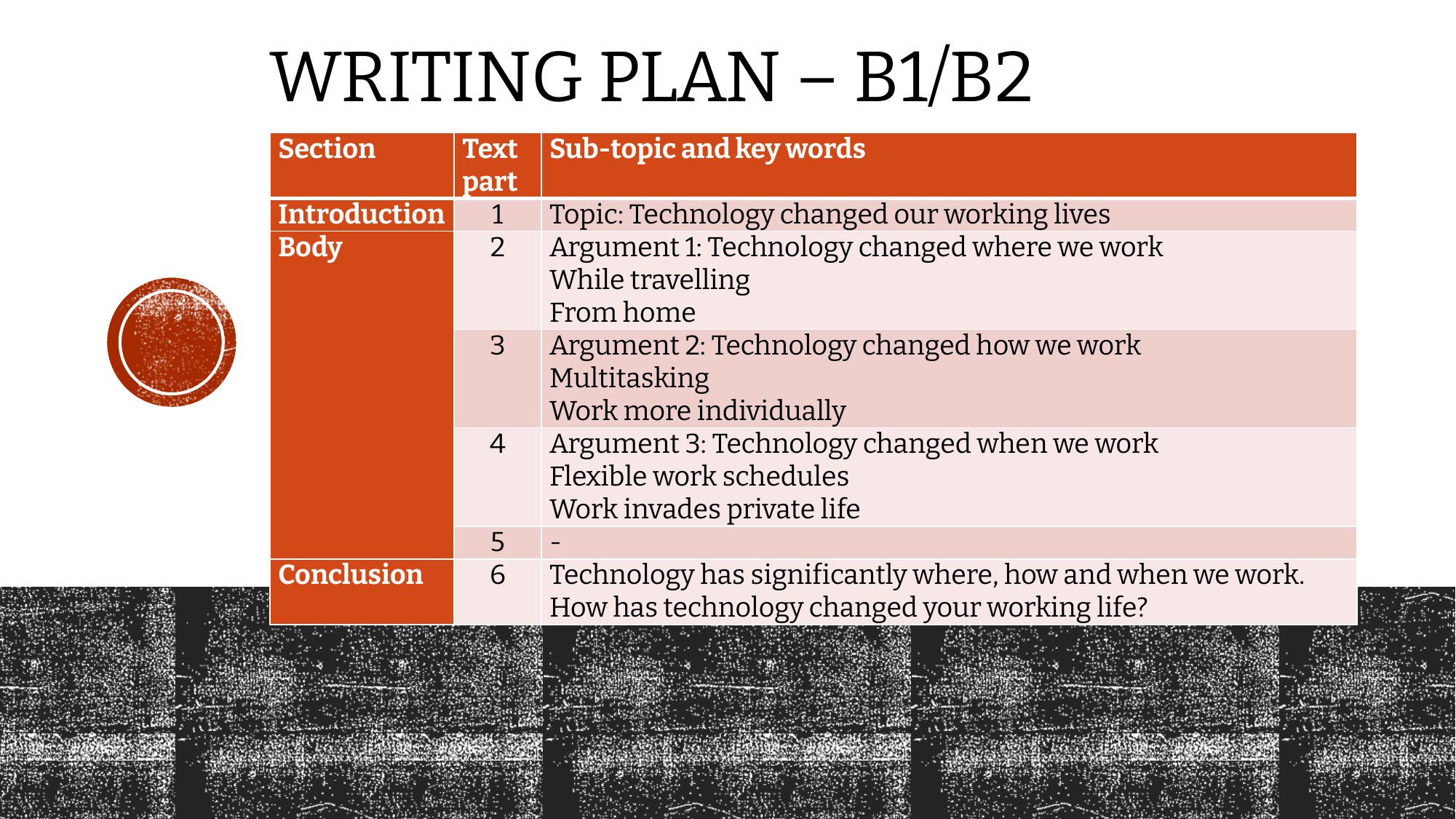

# Writing plan – b1/b2
| Section | Text part | Sub-topic and key words |
| --- | --- | --- |
| Introduction | 1 | Topic: Technology changed our working lives |
| Body | 2 | Argument 1: Technology changed where we work While travelling From home |
|  | 3 | Argument 2: Technology changed how we work Multitasking Work more individually |
|  | 4 | Argument 3: Technology changed when we work Flexible work schedules Work invades private life |
|  | 5 | - |
| Conclusion | 6 | Technology has significantly where, how and when we work. How has technology changed your working life? |